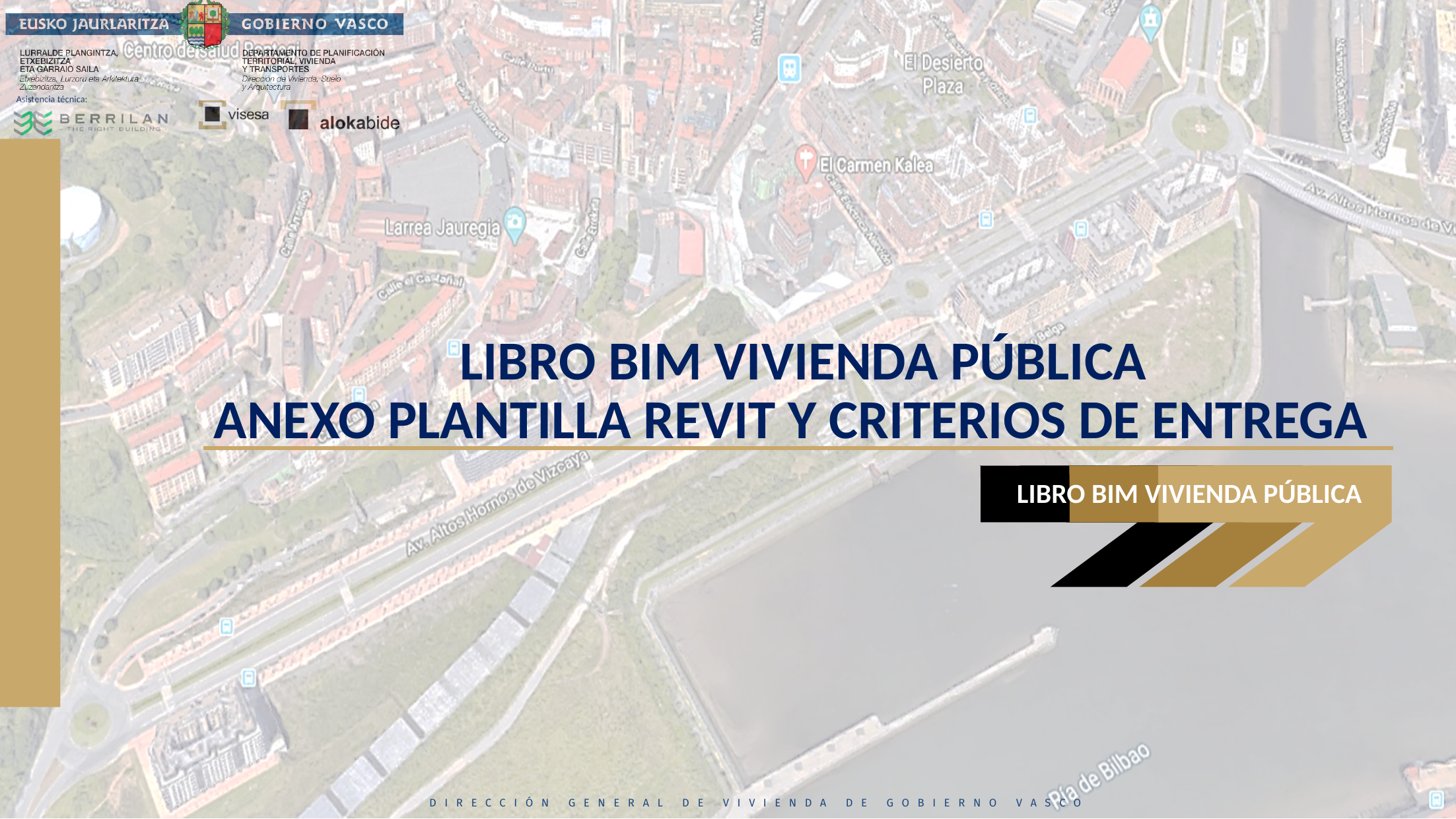

# LIBRO BIM VIVIENDA PÚBLICA ANEXO PLANTILLA REVIT Y CRITERIOS DE ENTREGA
LIBRO BIM VIVIENDA PÚBLICA